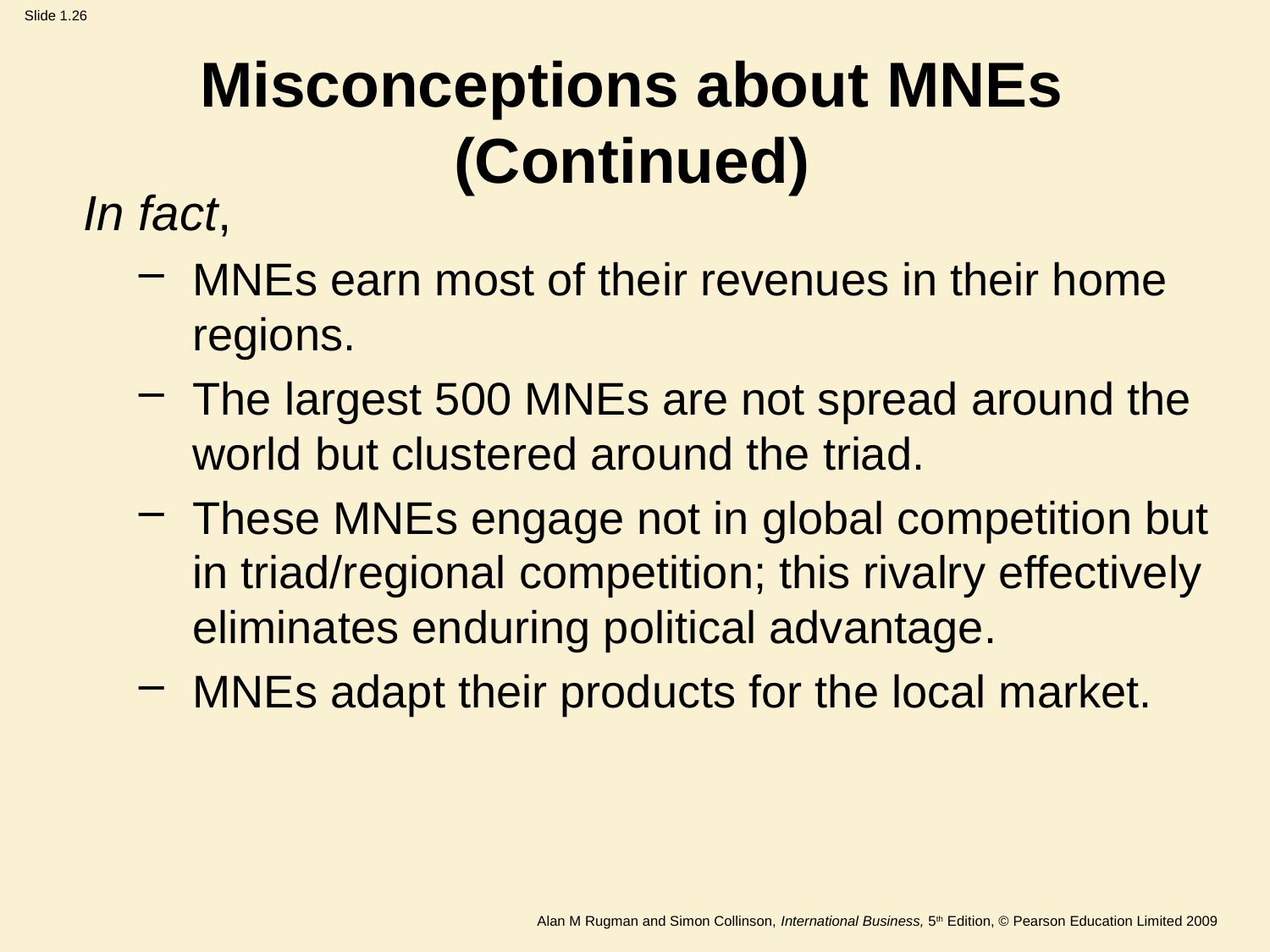

Misconceptions about MNEs (Continued)
In fact,
MNEs earn most of their revenues in their home regions.
The largest 500 MNEs are not spread around the world but clustered around the triad.
These MNEs engage not in global competition but in triad/regional competition; this rivalry effectively eliminates enduring political advantage.
MNEs adapt their products for the local market.